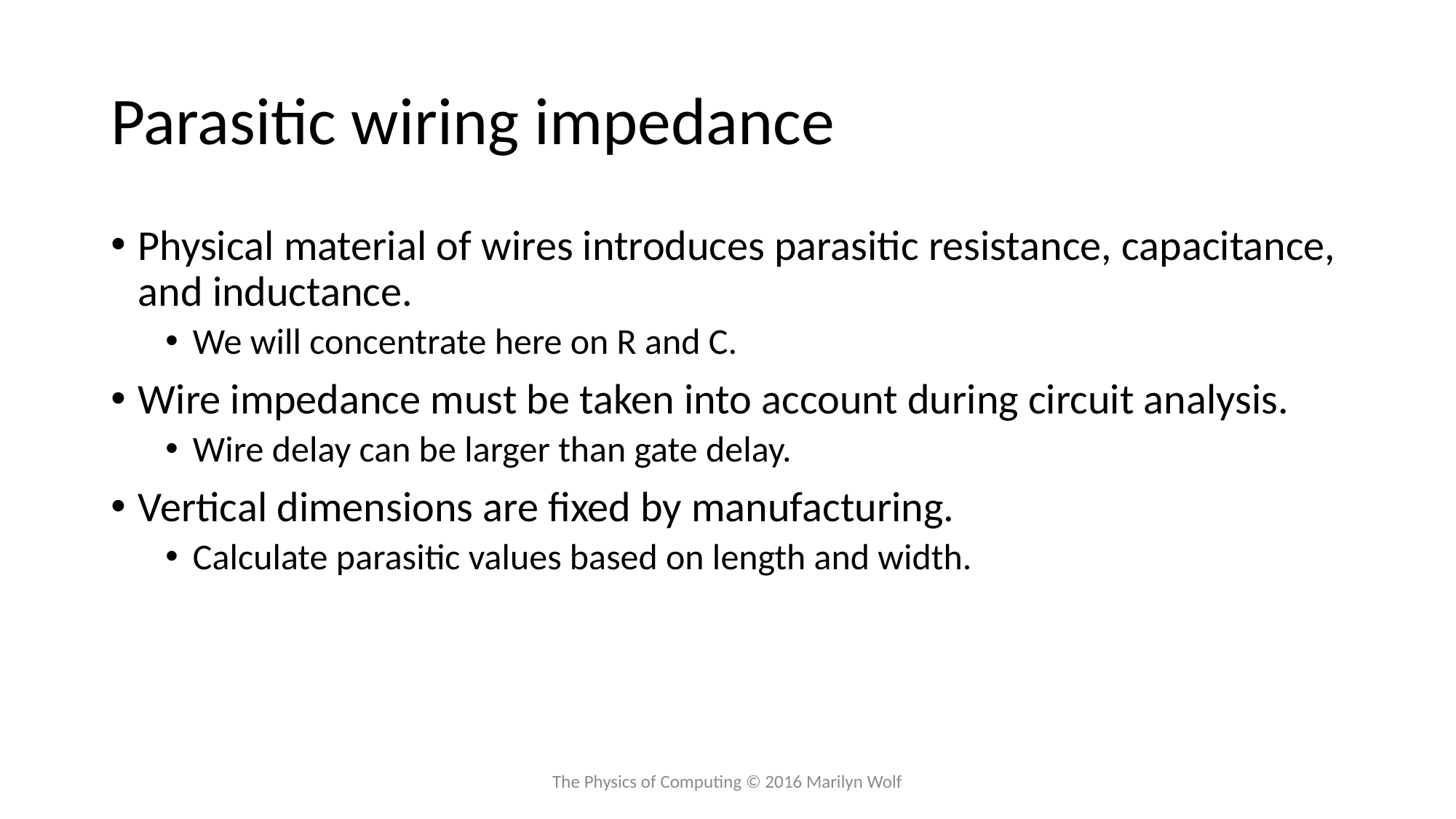

# Parasitic wiring impedance
Physical material of wires introduces parasitic resistance, capacitance, and inductance.
We will concentrate here on R and C.
Wire impedance must be taken into account during circuit analysis.
Wire delay can be larger than gate delay.
Vertical dimensions are fixed by manufacturing.
Calculate parasitic values based on length and width.
The Physics of Computing © 2016 Marilyn Wolf